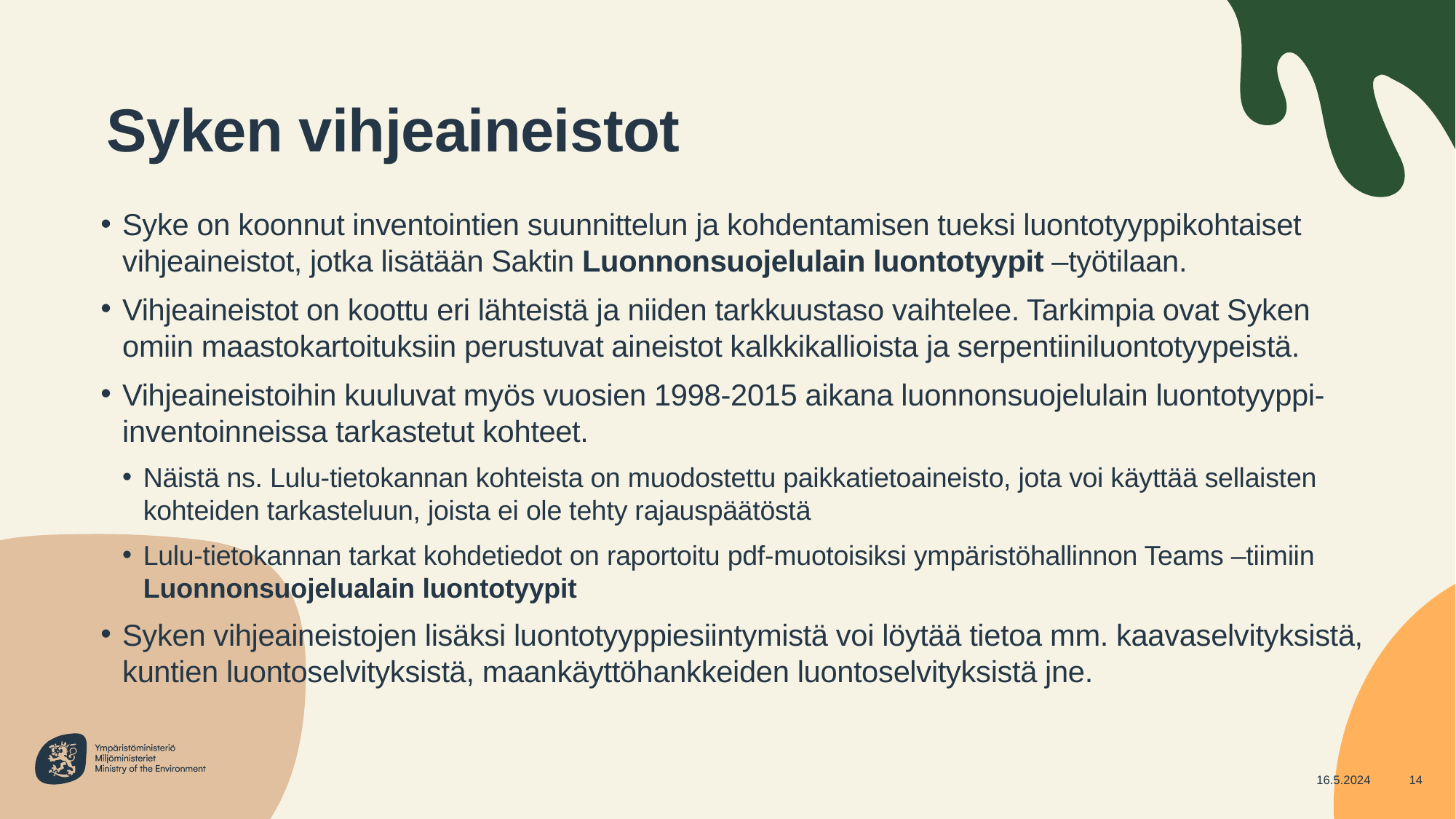

# Syken vihjeaineistot
Syke on koonnut inventointien suunnittelun ja kohdentamisen tueksi luontotyyppikohtaiset vihjeaineistot, jotka lisätään Saktin Luonnonsuojelulain luontotyypit –työtilaan.
Vihjeaineistot on koottu eri lähteistä ja niiden tarkkuustaso vaihtelee. Tarkimpia ovat Syken omiin maastokartoituksiin perustuvat aineistot kalkkikallioista ja serpentiiniluontotyypeistä.
Vihjeaineistoihin kuuluvat myös vuosien 1998-2015 aikana luonnonsuojelulain luontotyyppi-inventoinneissa tarkastetut kohteet.
Näistä ns. Lulu-tietokannan kohteista on muodostettu paikkatietoaineisto, jota voi käyttää sellaisten kohteiden tarkasteluun, joista ei ole tehty rajauspäätöstä
Lulu-tietokannan tarkat kohdetiedot on raportoitu pdf-muotoisiksi ympäristöhallinnon Teams –tiimiin Luonnonsuojelualain luontotyypit
Syken vihjeaineistojen lisäksi luontotyyppiesiintymistä voi löytää tietoa mm. kaavaselvityksistä, kuntien luontoselvityksistä, maankäyttöhankkeiden luontoselvityksistä jne.
16.5.2024
14